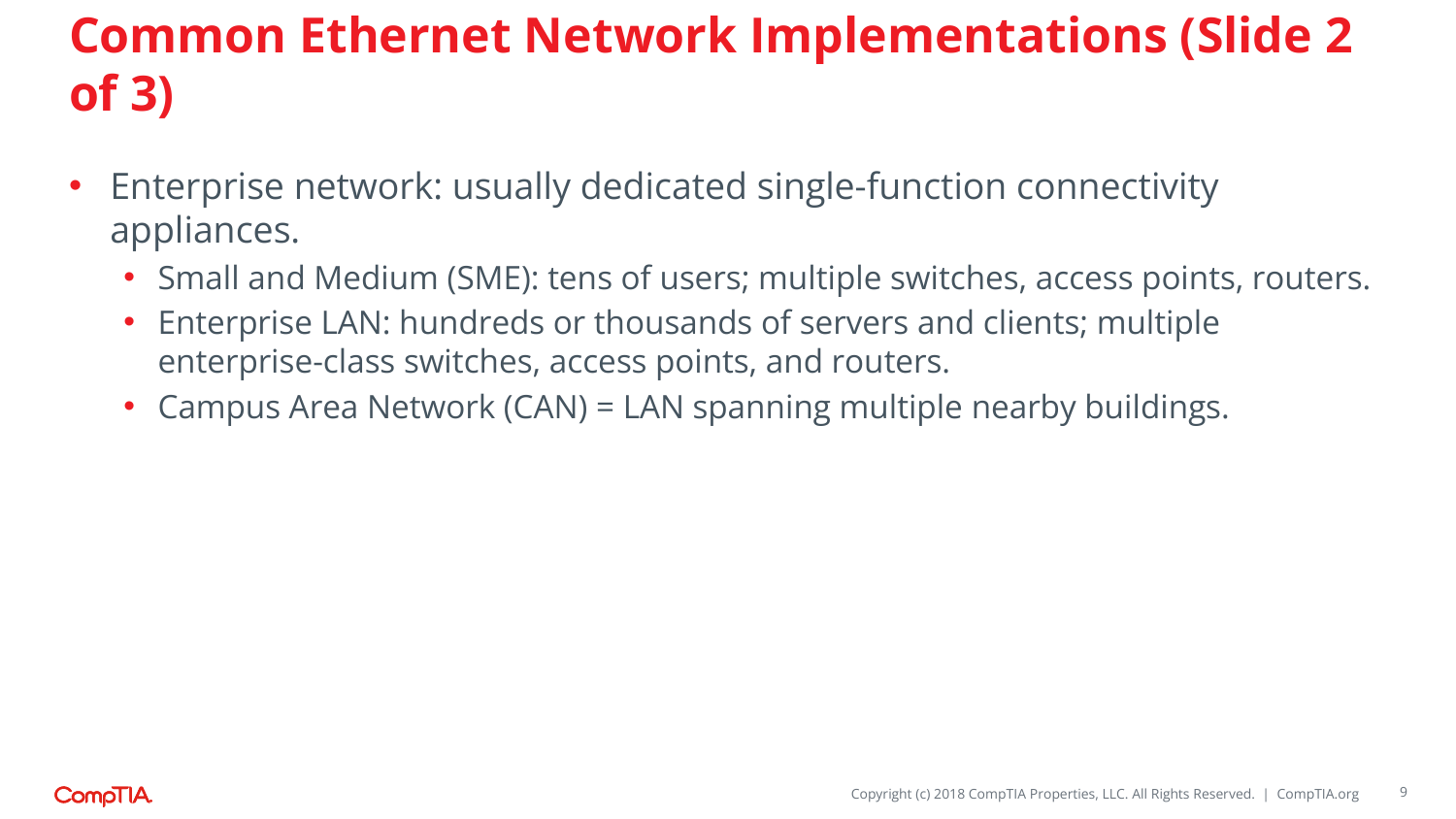

# Common Ethernet Network Implementations (Slide 2 of 3)
Enterprise network: usually dedicated single-function connectivity appliances.
Small and Medium (SME): tens of users; multiple switches, access points, routers.
Enterprise LAN: hundreds or thousands of servers and clients; multiple enterprise-class switches, access points, and routers.
Campus Area Network (CAN) = LAN spanning multiple nearby buildings.
9